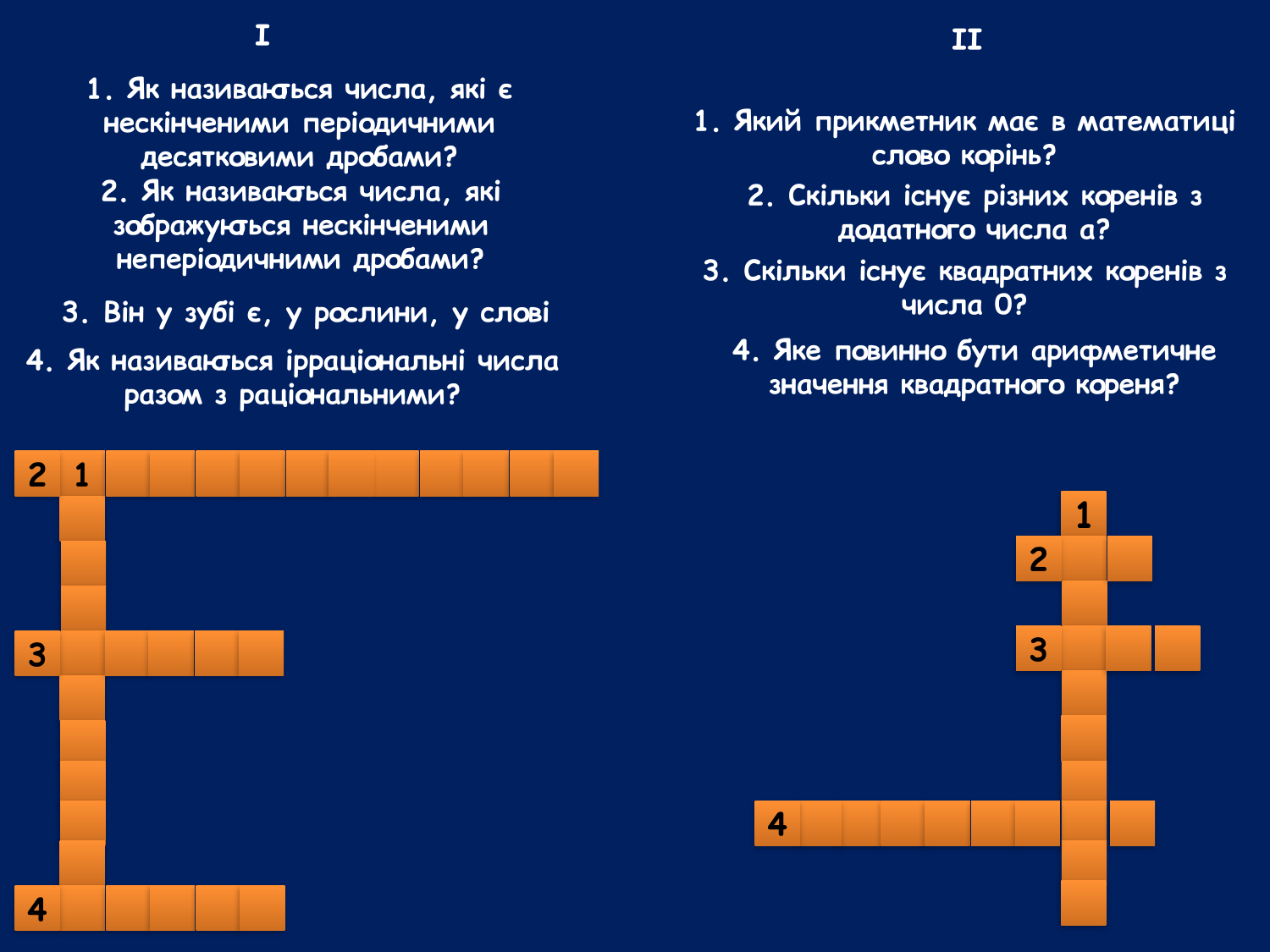

І
ІІ
1. Як називаються числа, які є нескінченими періодичними десятковими дробами?
1. Який прикметник має в математиці слово корінь?
2. Як називаються числа, які зображуються нескінченими неперіодичними дробами?
2. Скільки існує різних коренів з додатного числа а?
3. Скільки існує квадратних коренів з числа 0?
3. Він у зубі є, у рослини, у слові
4. Яке повинно бути арифметичне значення квадратного кореня?
4. Як називаються ірраціональні числа разом з раціональними?

2
1

1

2

3

3

4

4